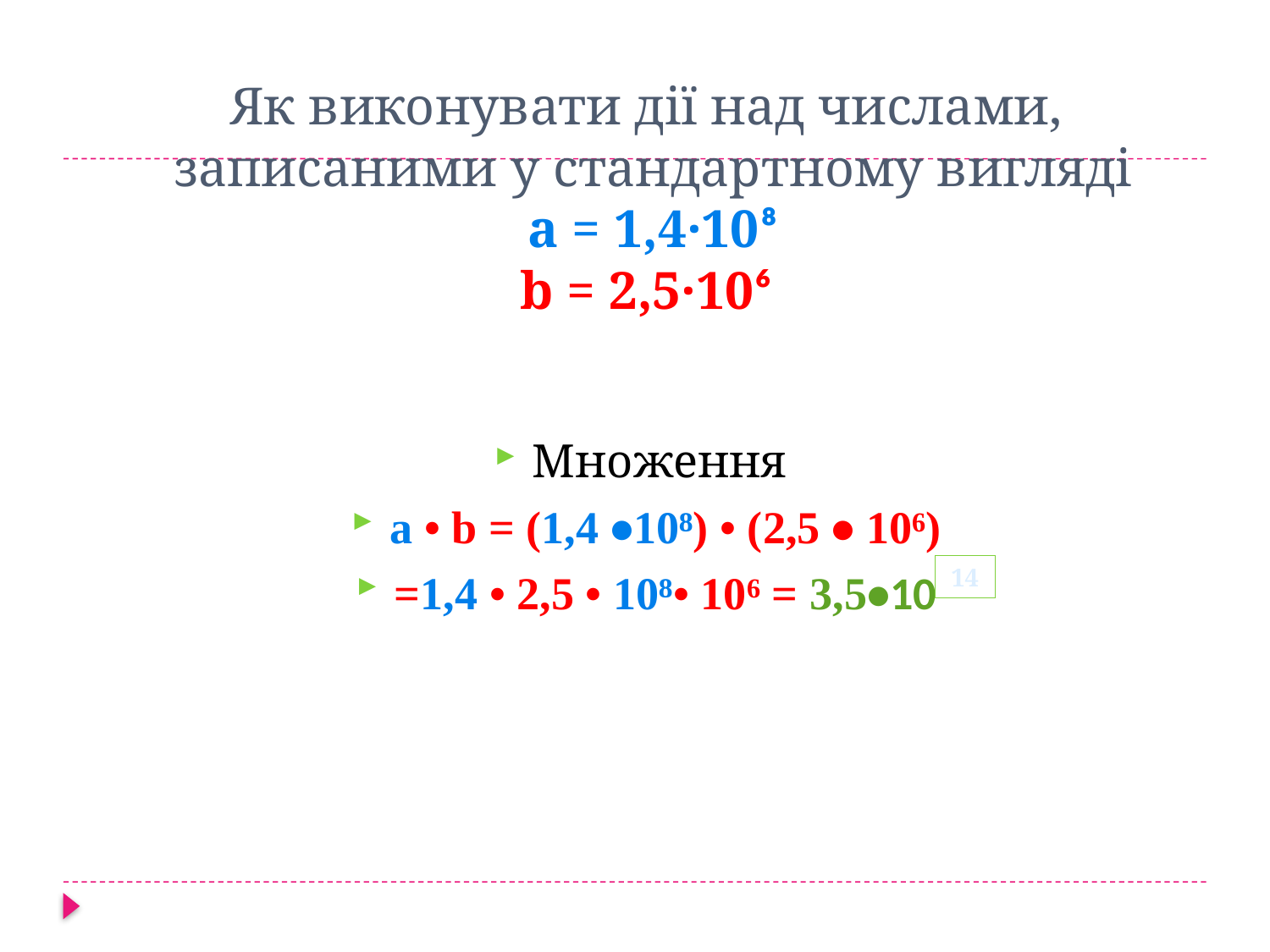

# Як виконувати дії над числами, записаними у стандартному вигляді а = 1,4·10⁸ b = 2,5·10⁶
Множення
а • b = (1,4 •10⁸) • (2,5 • 10⁶)
=1,4 • 2,5 • 10⁸• 10⁶ = 3,5•10
14